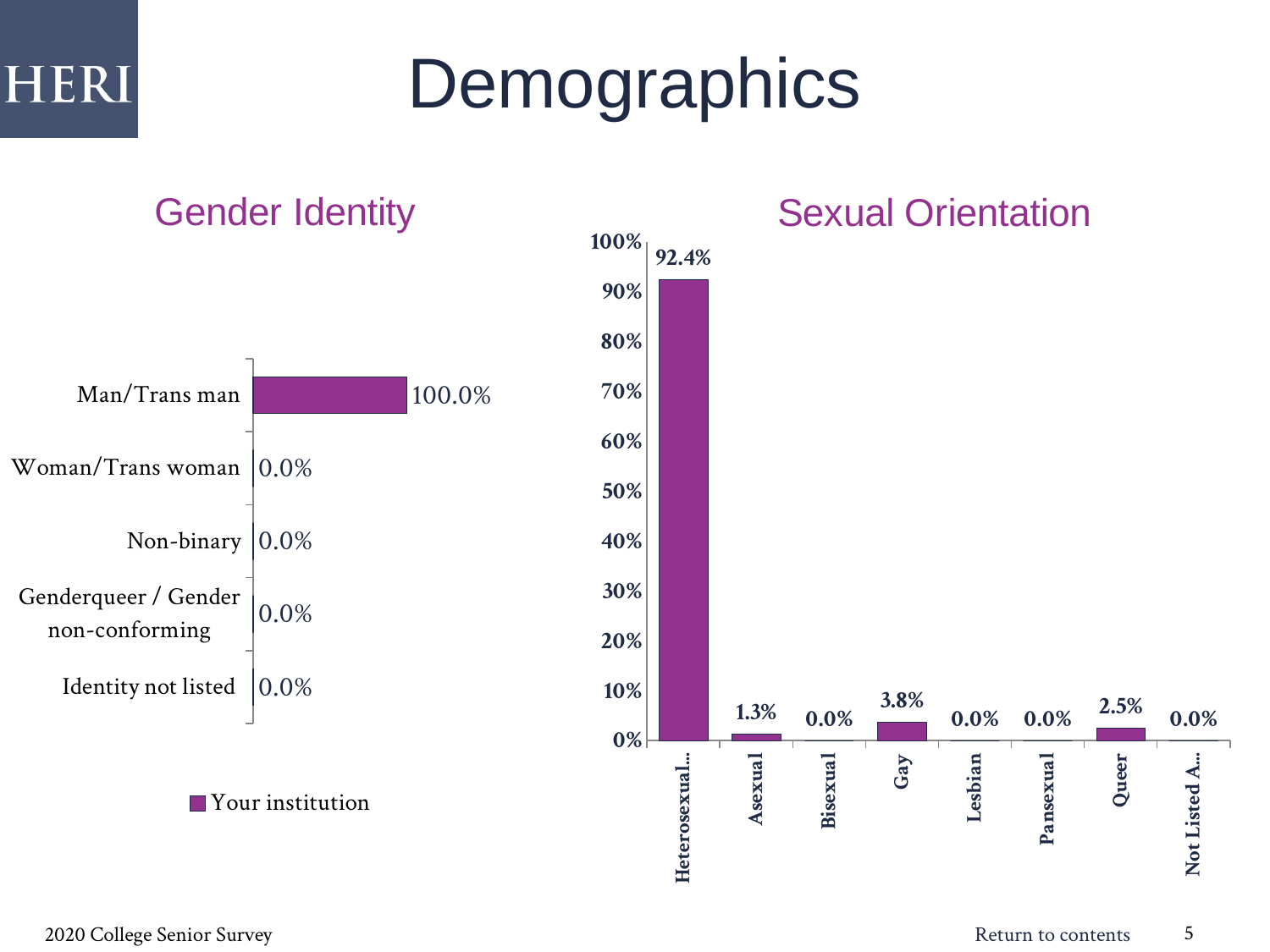

# Demographics

### Chart: Gender Identity

| Category | Your institution |
|---|---|
| Man/Trans man | 1.0 |
| Woman/Trans woman | 0.0 |
| Non-binary | 0.0 |
| Genderqueer / Gender non-conforming | 0.0 |
| Identity not listed  | 0.0 |

### Chart: Sexual Orientation

| Category | Your institution |
|---|---|
| Heterosexual/Straight | 0.924 |
| Asexual | 0.013 |
| Bisexual | 0.0 |
| Gay | 0.038 |
| Lesbian | 0.0 |
| Pansexual | 0.0 |
| Queer | 0.025 |
| Not Listed Above | 0.0 |
2020 College Senior Survey
5